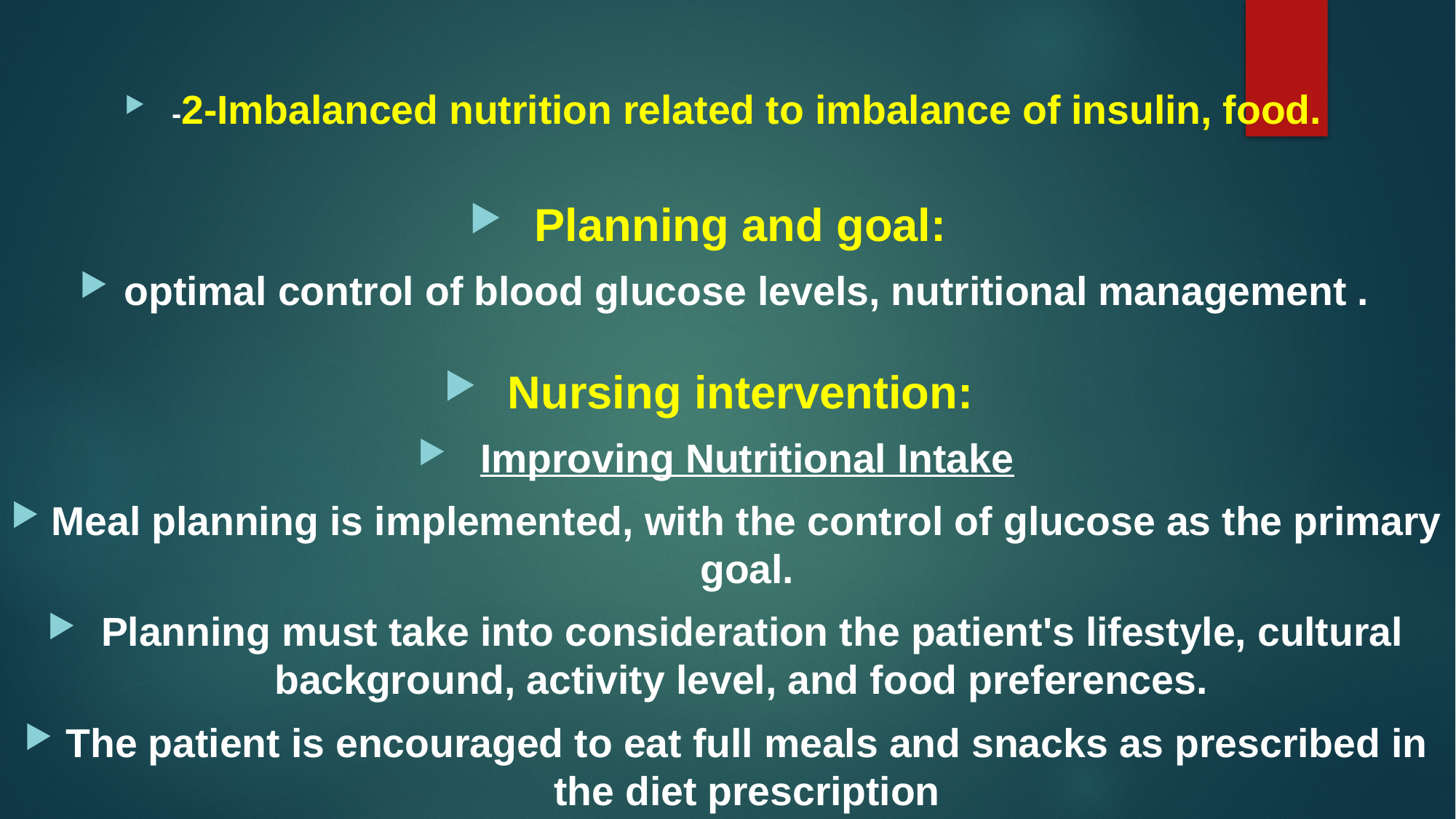

#
-2-Imbalanced nutrition related to imbalance of insulin, food.

Planning and goal:
optimal control of blood glucose levels, nutritional management .

Nursing intervention:
Improving Nutritional Intake
Meal planning is implemented, with the control of glucose as the primary goal.
 Planning must take into consideration the patient's lifestyle, cultural background, activity level, and food preferences.
The patient is encouraged to eat full meals and snacks as prescribed in the diet prescription